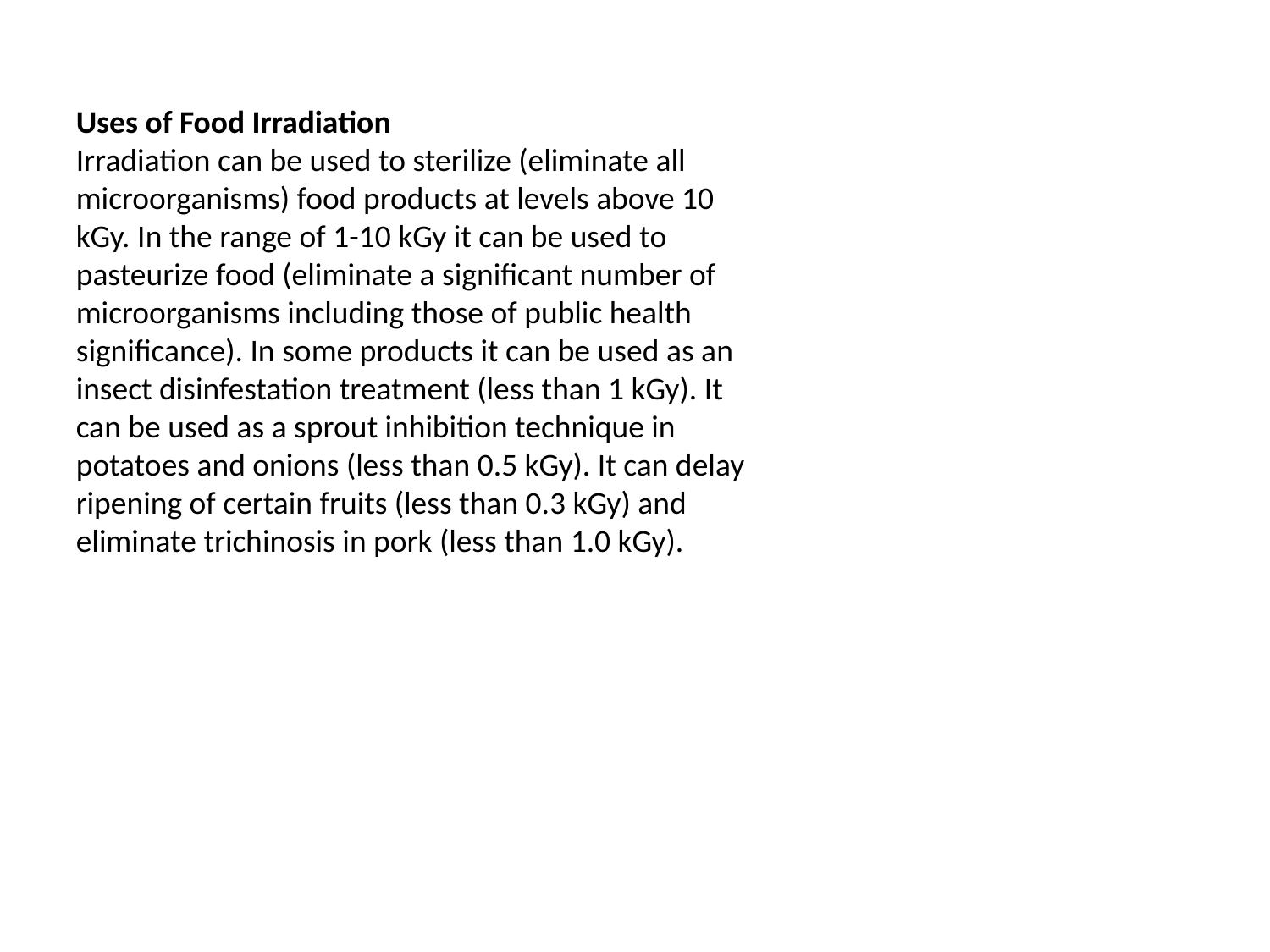

Uses of Food Irradiation
Irradiation can be used to sterilize (eliminate all
microorganisms) food products at levels above 10
kGy. In the range of 1-10 kGy it can be used to
pasteurize food (eliminate a significant number of
microorganisms including those of public health
significance). In some products it can be used as an
insect disinfestation treatment (less than 1 kGy). It
can be used as a sprout inhibition technique in
potatoes and onions (less than 0.5 kGy). It can delay
ripening of certain fruits (less than 0.3 kGy) and
eliminate trichinosis in pork (less than 1.0 kGy).